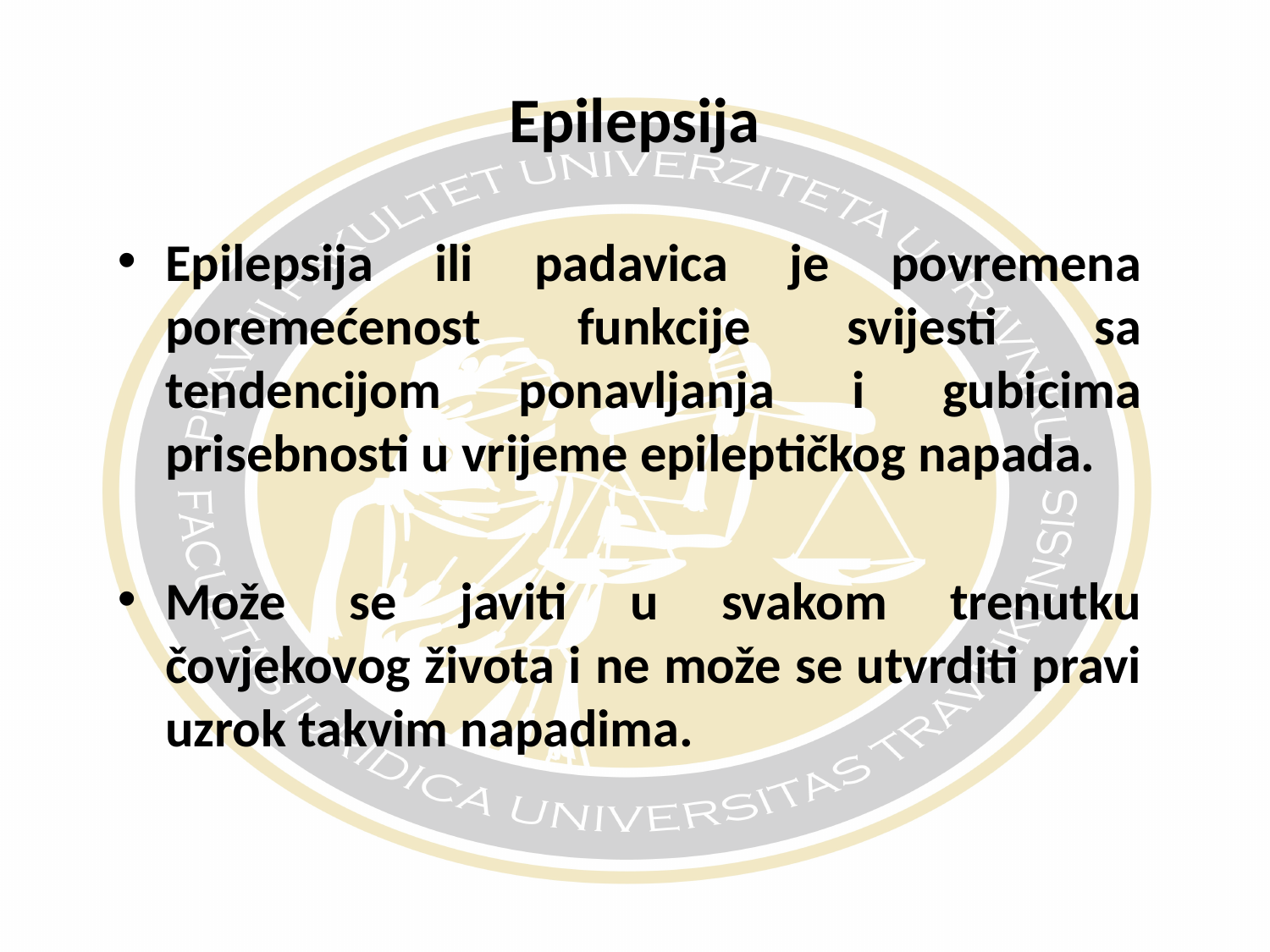

# Epilepsija
Epilepsija ili padavica je povremena poremećenost funkcije svijesti sa tendencijom ponavljanja i gubicima prisebnosti u vrijeme epileptičkog napada.

Može se javiti u svakom trenutku čovjekovog života i ne može se utvrditi pravi uzrok takvim napadima.